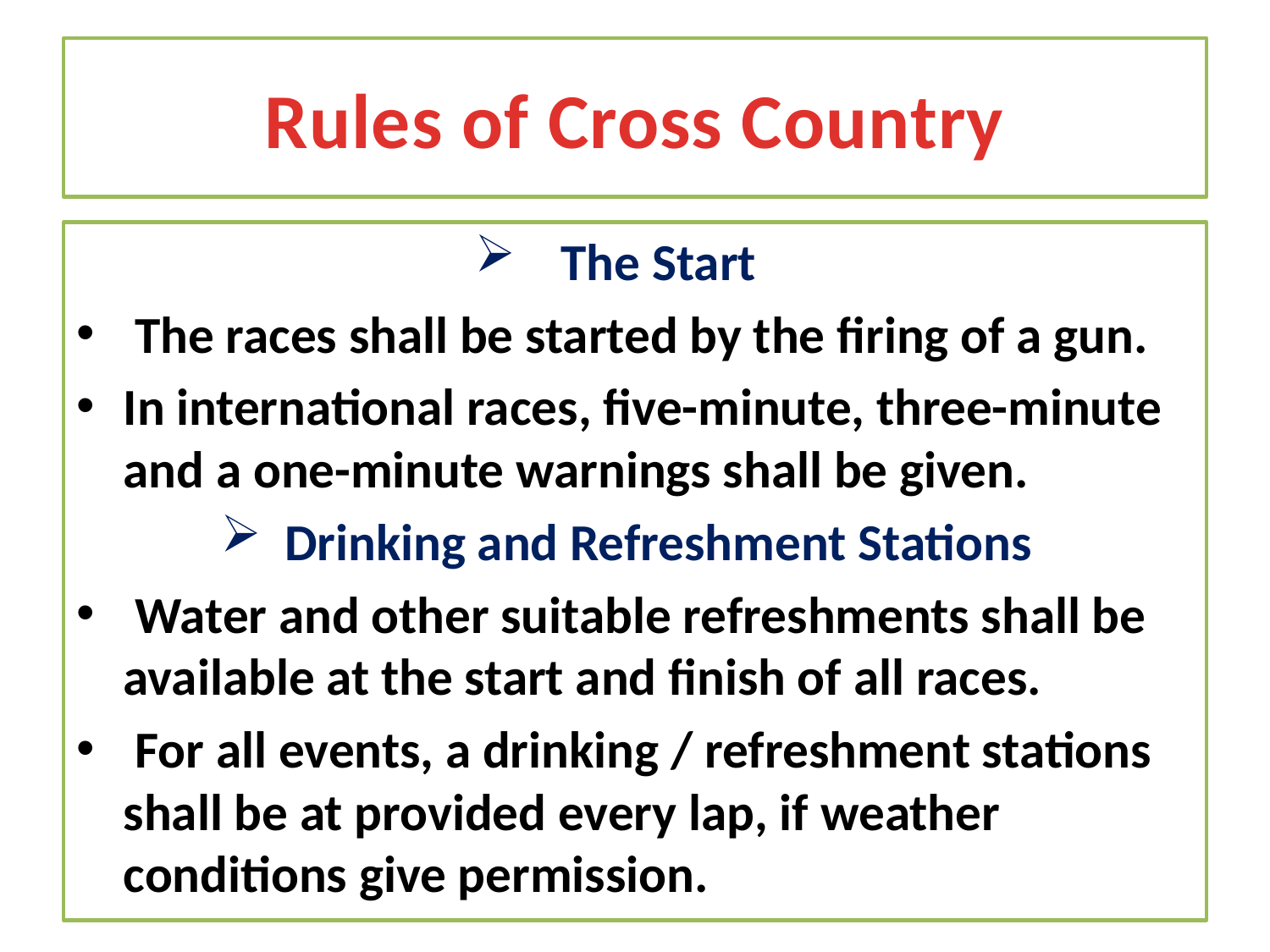

# Rules of Cross Country
The Start
 The races shall be started by the firing of a gun.
In international races, five-minute, three-minute and a one-minute warnings shall be given.
Drinking and Refreshment Stations
 Water and other suitable refreshments shall be available at the start and finish of all races.
 For all events, a drinking / refreshment stations shall be at provided every lap, if weather conditions give permission.